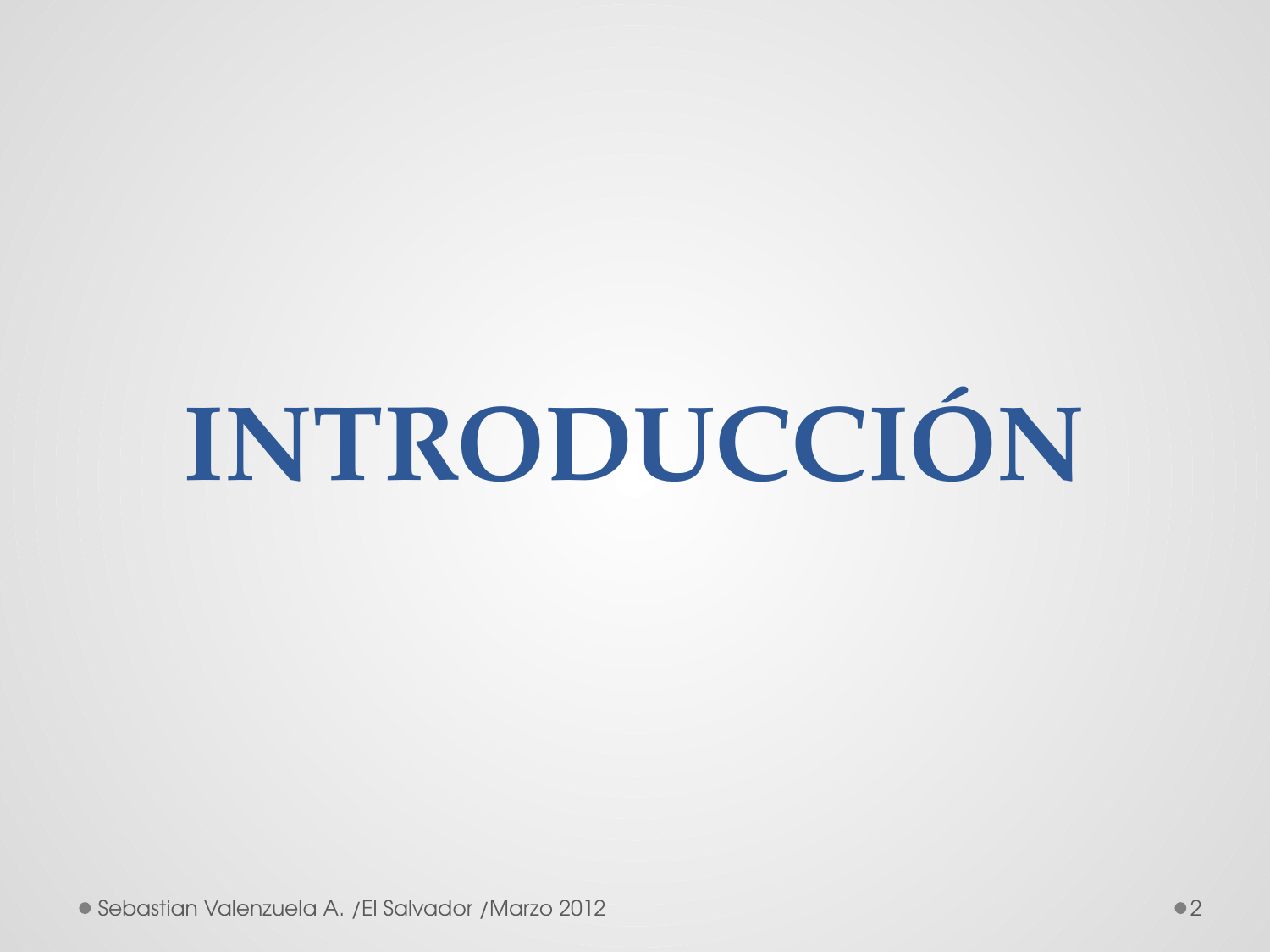

# INTRODUCCIÓN
Sebastian Valenzuela A. /El Salvador /Marzo 2012
2